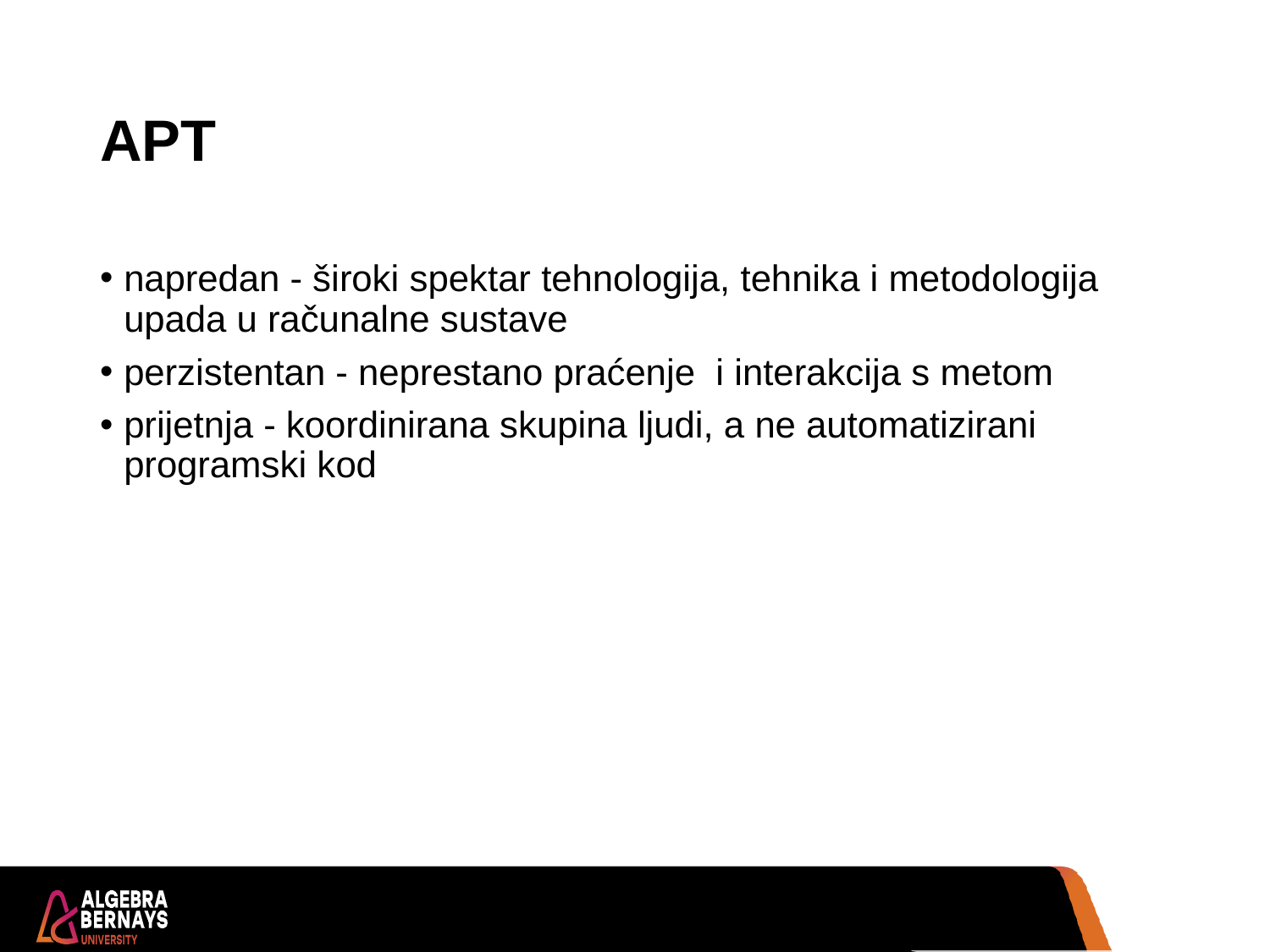

# APT
napredan - široki spektar tehnologija, tehnika i metodologija upada u računalne sustave
perzistentan - neprestano praćenje  i interakcija s metom
prijetnja - koordinirana skupina ljudi, a ne automatizirani programski kod